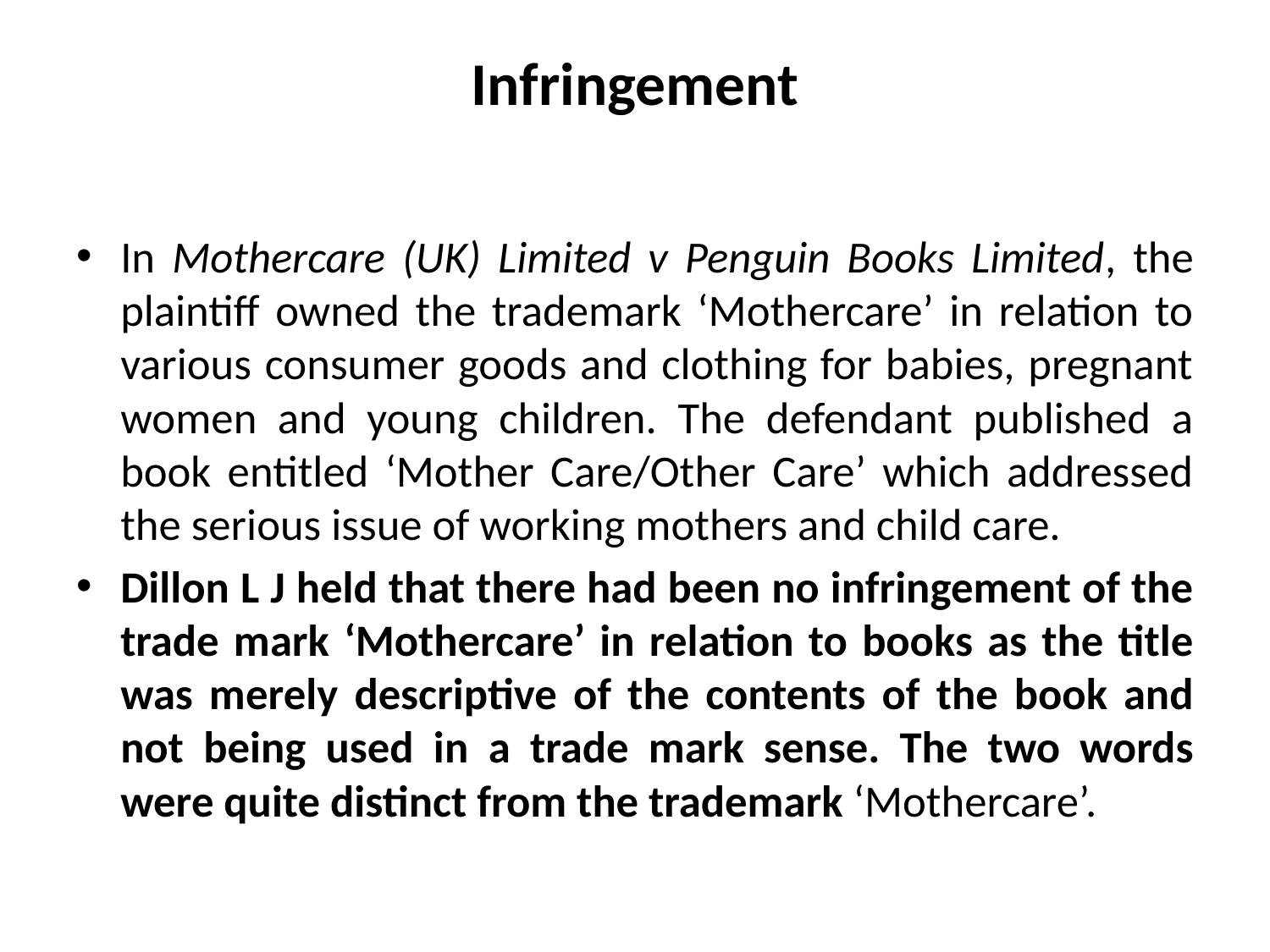

# Infringement
In Mothercare (UK) Limited v Penguin Books Limited, the plaintiff owned the trademark ‘Mothercare’ in relation to various consumer goods and clothing for babies, pregnant women and young children. The defendant published a book entitled ‘Mother Care/Other Care’ which addressed the serious issue of working mothers and child care.
Dillon L J held that there had been no infringement of the trade mark ‘Mothercare’ in relation to books as the title was merely descriptive of the contents of the book and not being used in a trade mark sense. The two words were quite distinct from the trademark ‘Mothercare’.